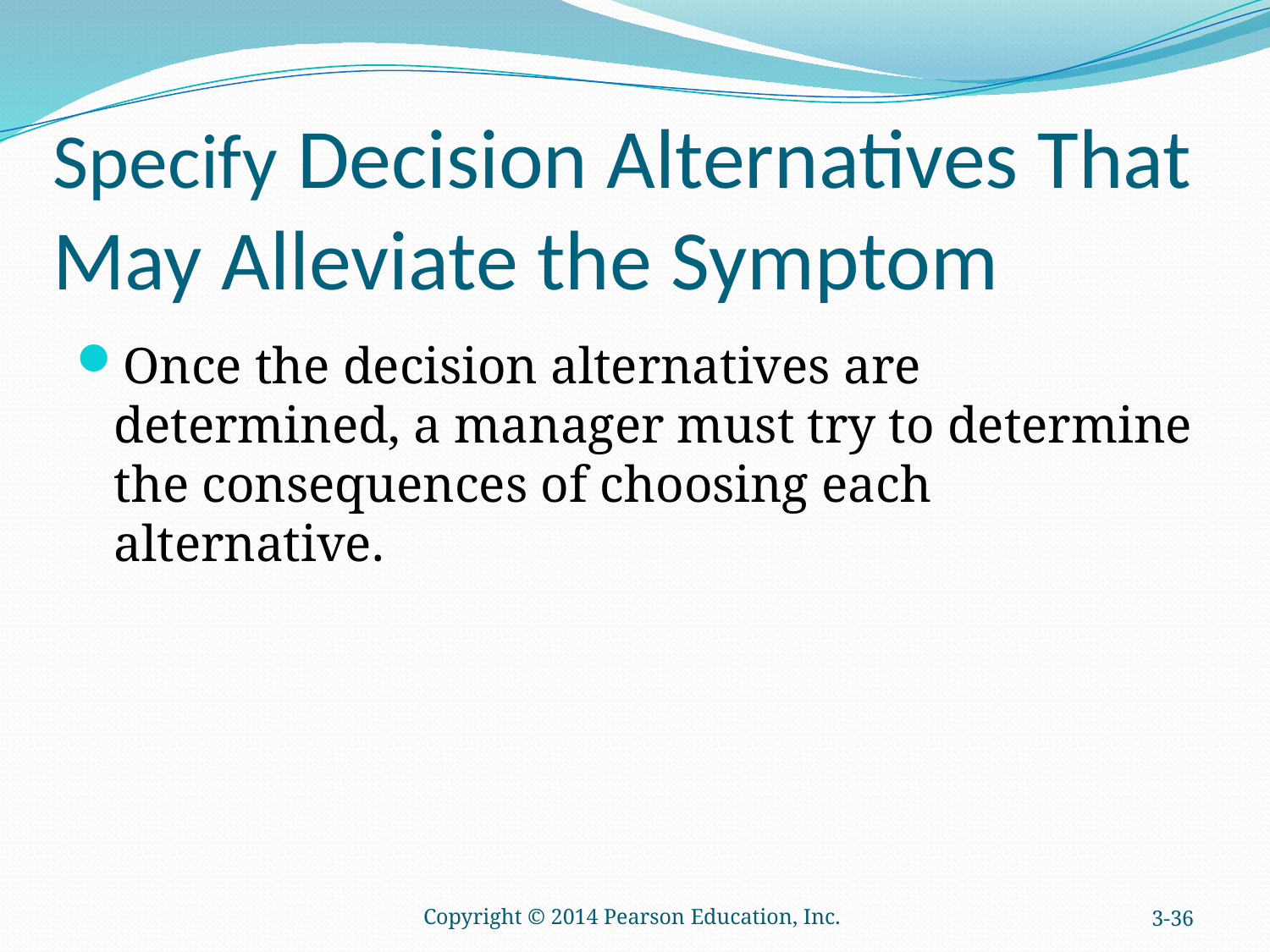

# Specify Decision Alternatives That May Alleviate the Symptom
Once the decision alternatives are determined, a manager must try to determine the consequences of choosing each alternative.